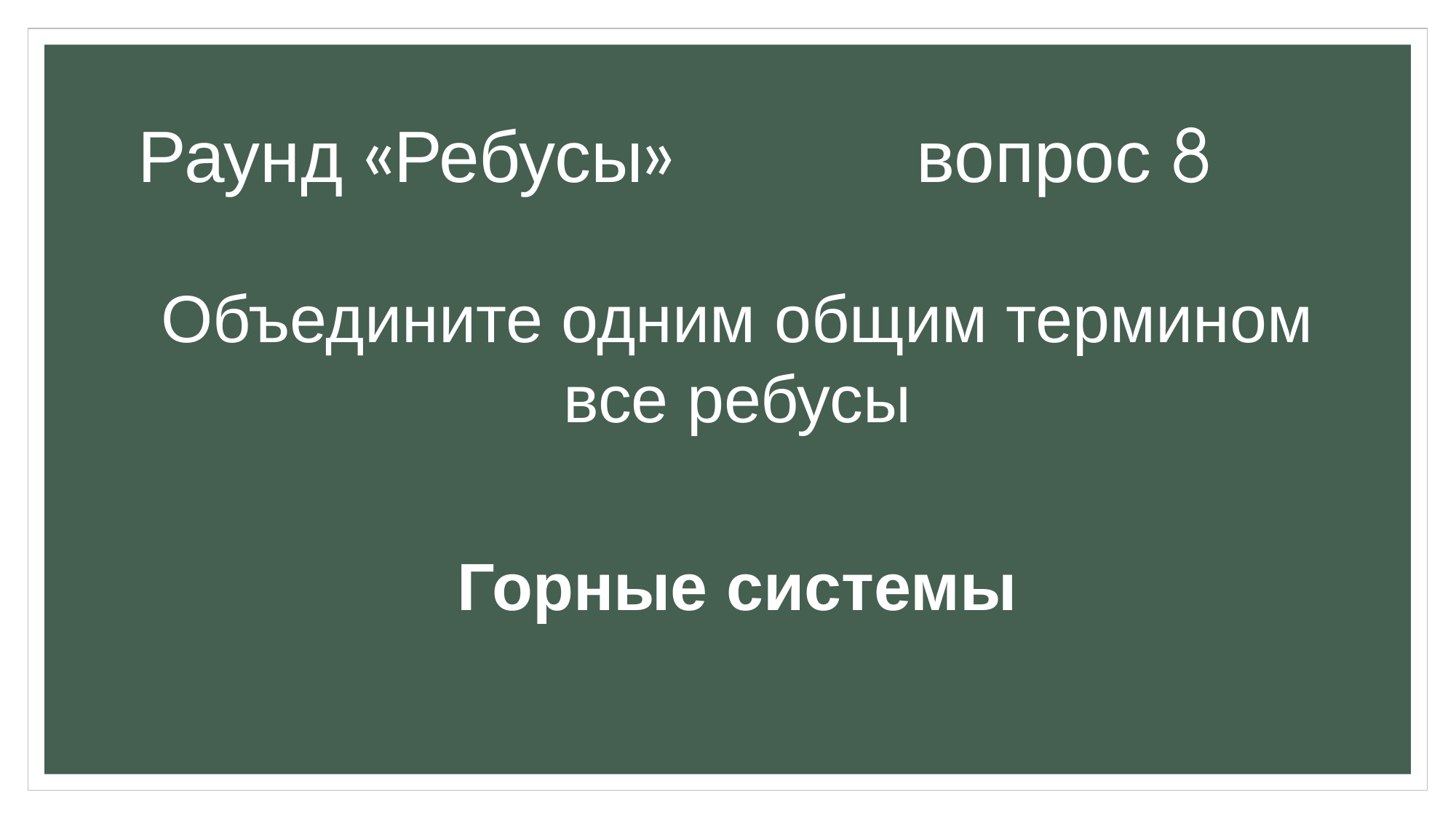

# Раунд «Ребусы»            вопрос 8
Объедините одним общим термином все ребусы

Горные системы